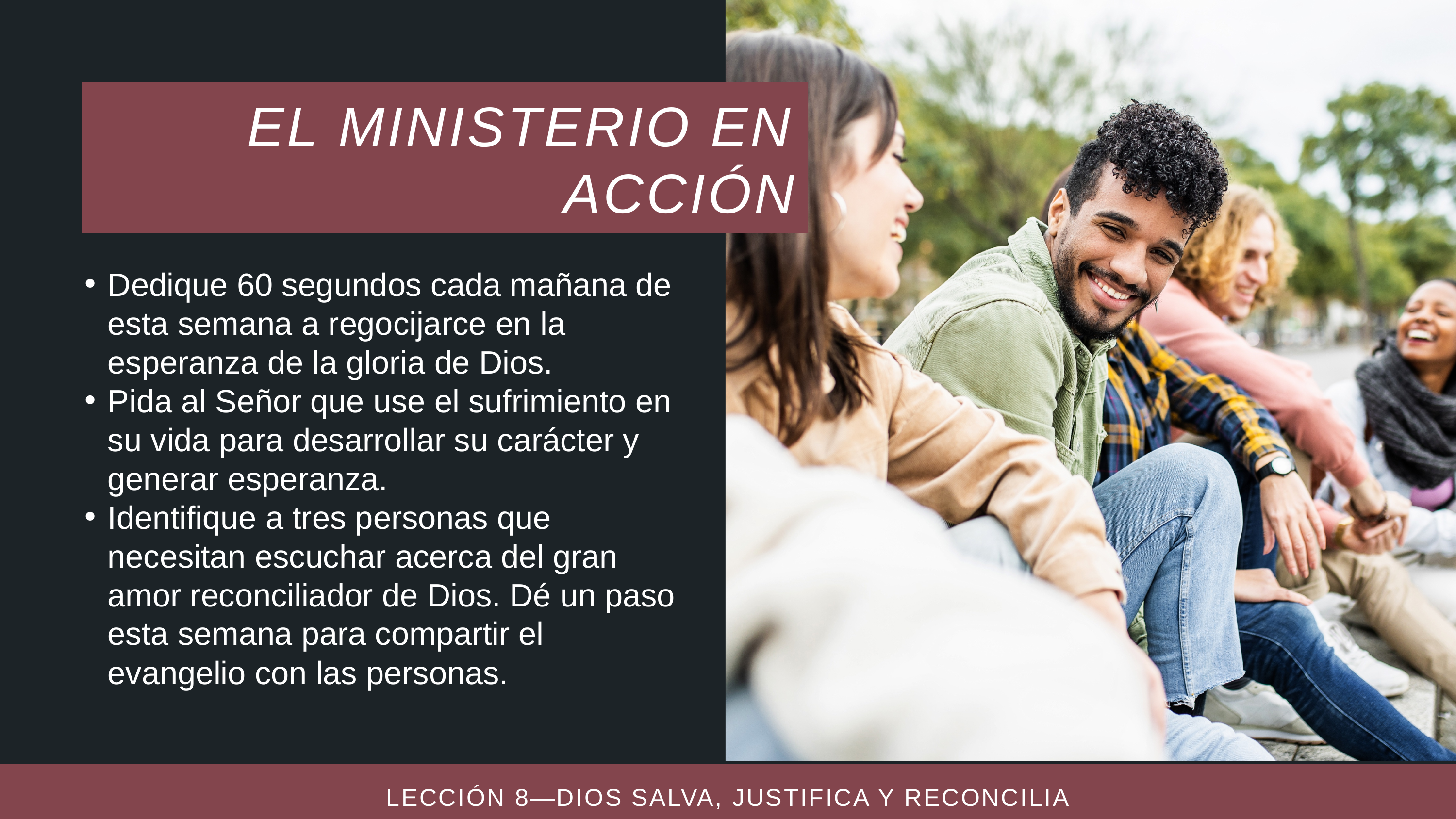

Dedique 60 segundos cada mañana de esta semana a regocijarce en la esperanza de la gloria de Dios.
Pida al Señor que use el sufrimiento en su vida para desarrollar su carácter y generar esperanza.
Identifique a tres personas que necesitan escuchar acerca del gran amor reconciliador de Dios. Dé un paso esta semana para compartir el evangelio con las personas.